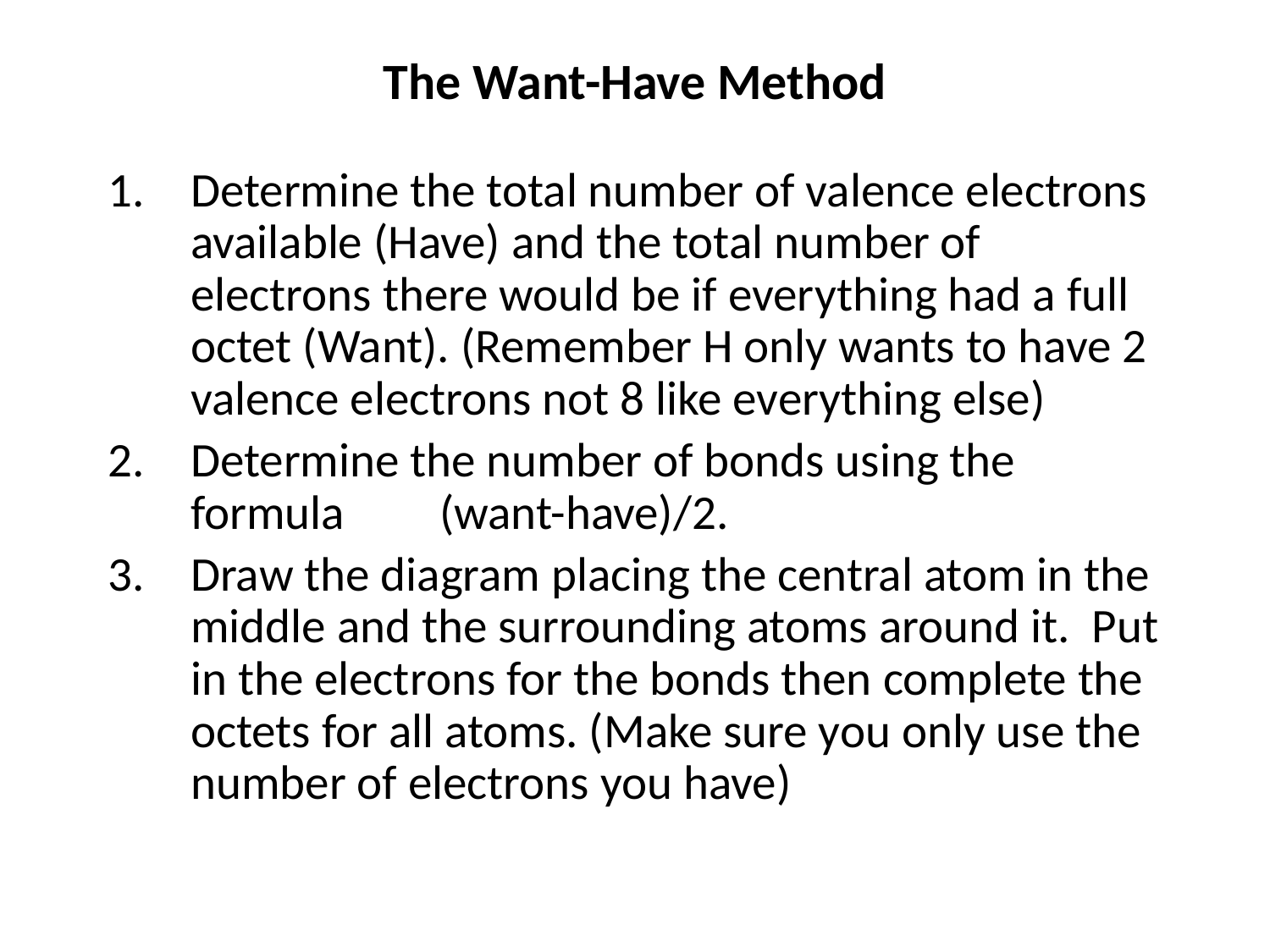

# The Want-Have Method
Determine the total number of valence electrons available (Have) and the total number of electrons there would be if everything had a full octet (Want). (Remember H only wants to have 2 valence electrons not 8 like everything else)
Determine the number of bonds using the formula 	(want-have)/2.
Draw the diagram placing the central atom in the middle and the surrounding atoms around it.  Put in the electrons for the bonds then complete the octets for all atoms. (Make sure you only use the number of electrons you have)